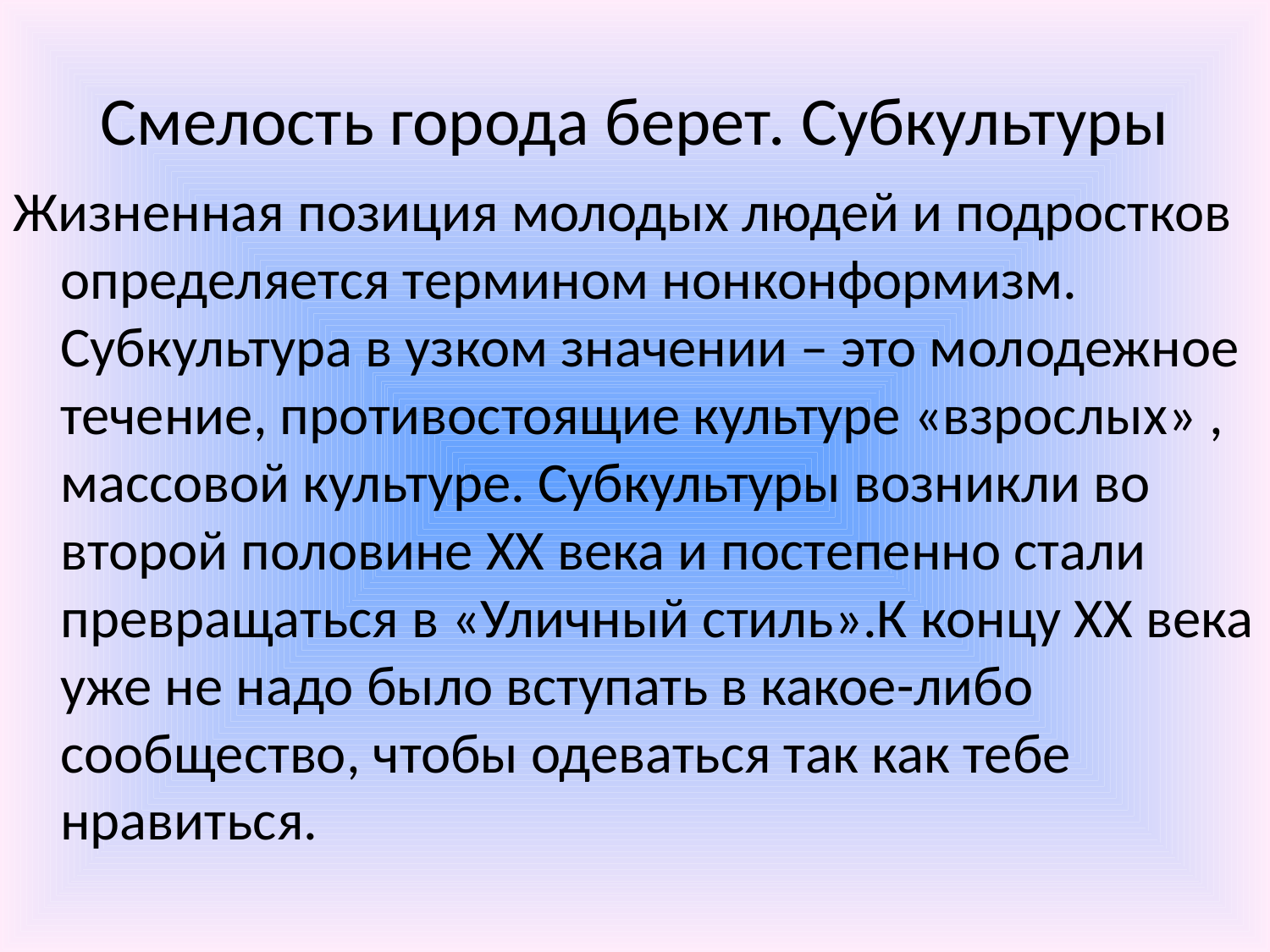

# Смелость города берет. Субкультуры
Жизненная позиция молодых людей и подростков определяется термином нонконформизм. Субкультура в узком значении – это молодежное течение, противостоящие культуре «взрослых» , массовой культуре. Субкультуры возникли во второй половине ХХ века и постепенно стали превращаться в «Уличный стиль».К концу ХХ века уже не надо было вступать в какое-либо сообщество, чтобы одеваться так как тебе нравиться.